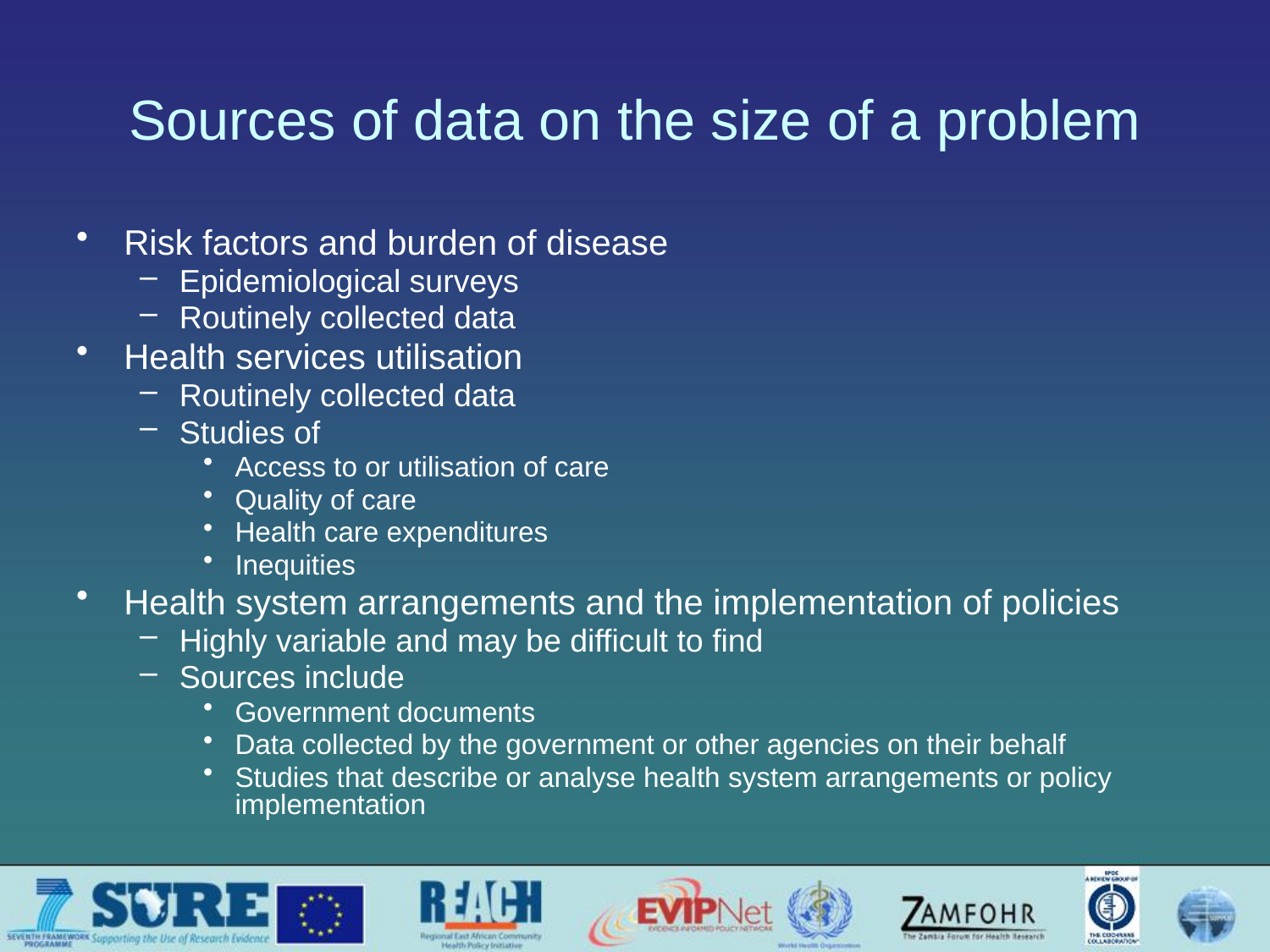

# Sources of data on the size of a problem
Risk factors and burden of disease
Epidemiological surveys
Routinely collected data
Health services utilisation
Routinely collected data
Studies of
Access to or utilisation of care
Quality of care
Health care expenditures
Inequities
Health system arrangements and the implementation of policies
Highly variable and may be difficult to find
Sources include
Government documents
Data collected by the government or other agencies on their behalf
Studies that describe or analyse health system arrangements or policy implementation